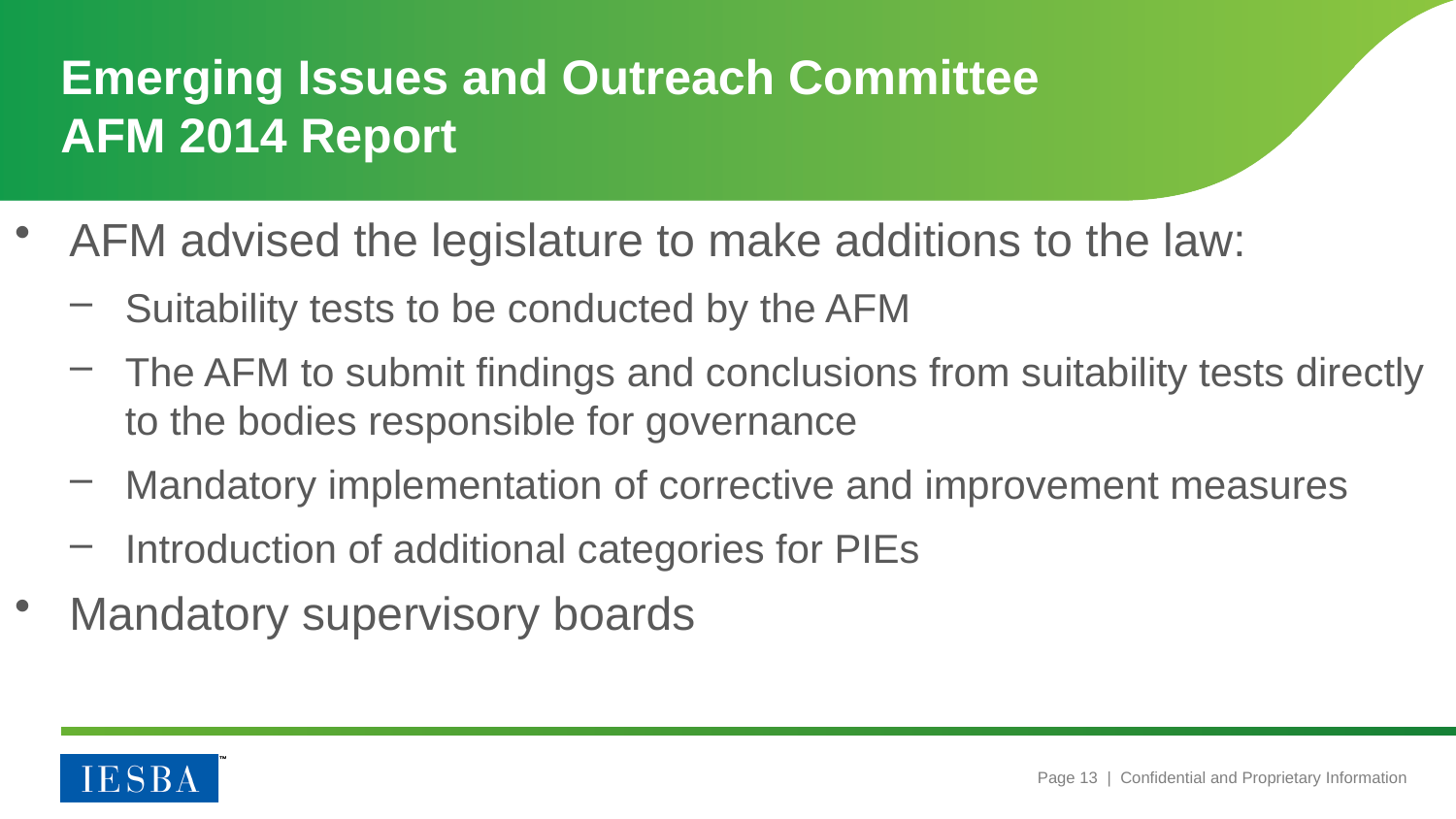

# Emerging Issues and Outreach Committee AFM 2014 Report
AFM advised the legislature to make additions to the law:
Suitability tests to be conducted by the AFM
The AFM to submit findings and conclusions from suitability tests directly to the bodies responsible for governance
Mandatory implementation of corrective and improvement measures
Introduction of additional categories for PIEs
Mandatory supervisory boards